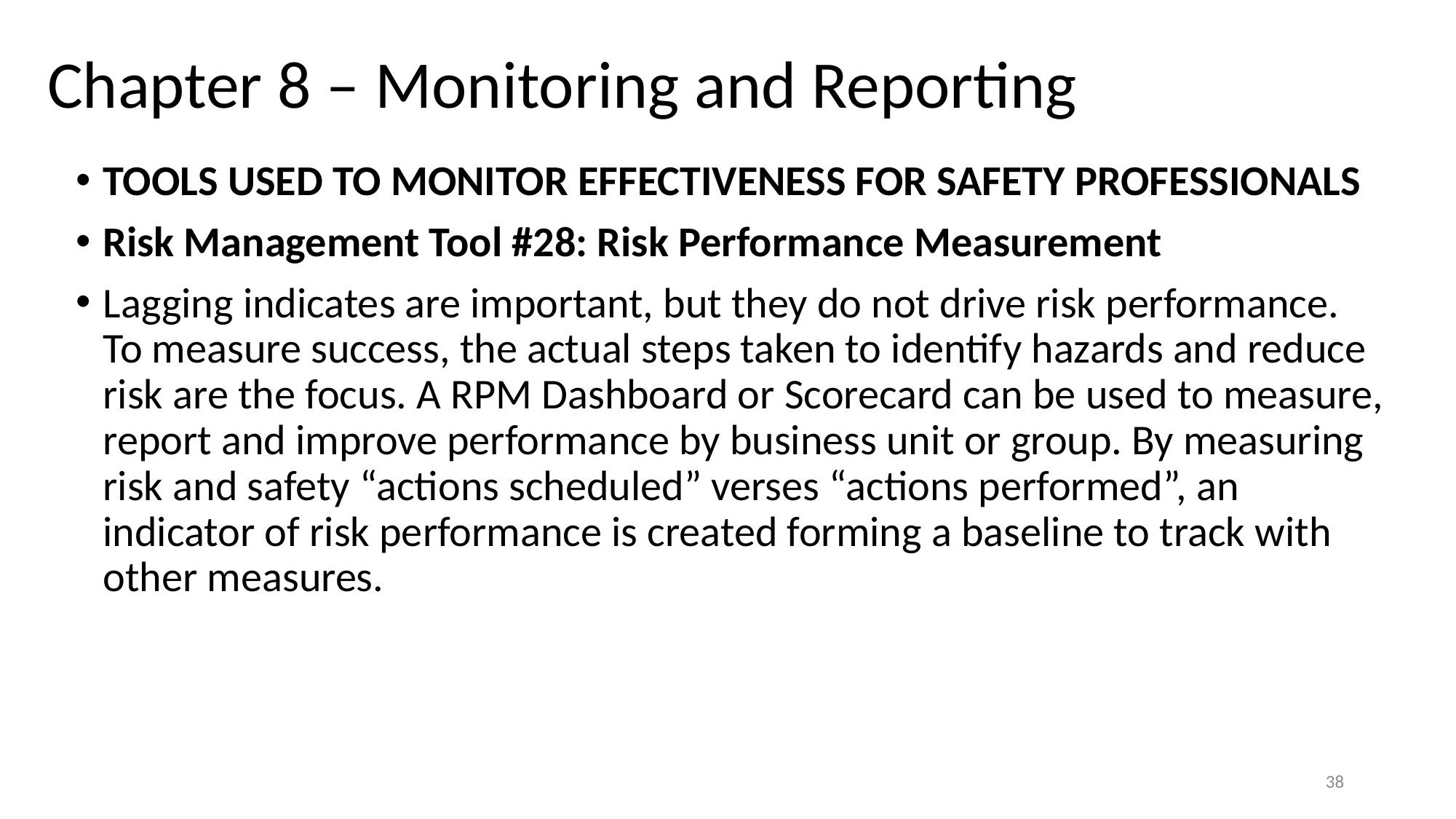

# Chapter 8 – Monitoring and Reporting
TOOLS USED TO MONITOR EFFECTIVENESS FOR SAFETY PROFESSIONALS
Risk Management Tool #28: Risk Performance Measurement
Lagging indicates are important, but they do not drive risk performance.  To measure success, the actual steps taken to identify hazards and reduce risk are the focus. A RPM Dashboard or Scorecard can be used to measure, report and improve performance by business unit or group. By measuring risk and safety “actions scheduled” verses “actions performed”, an indicator of risk performance is created forming a baseline to track with other measures.
38